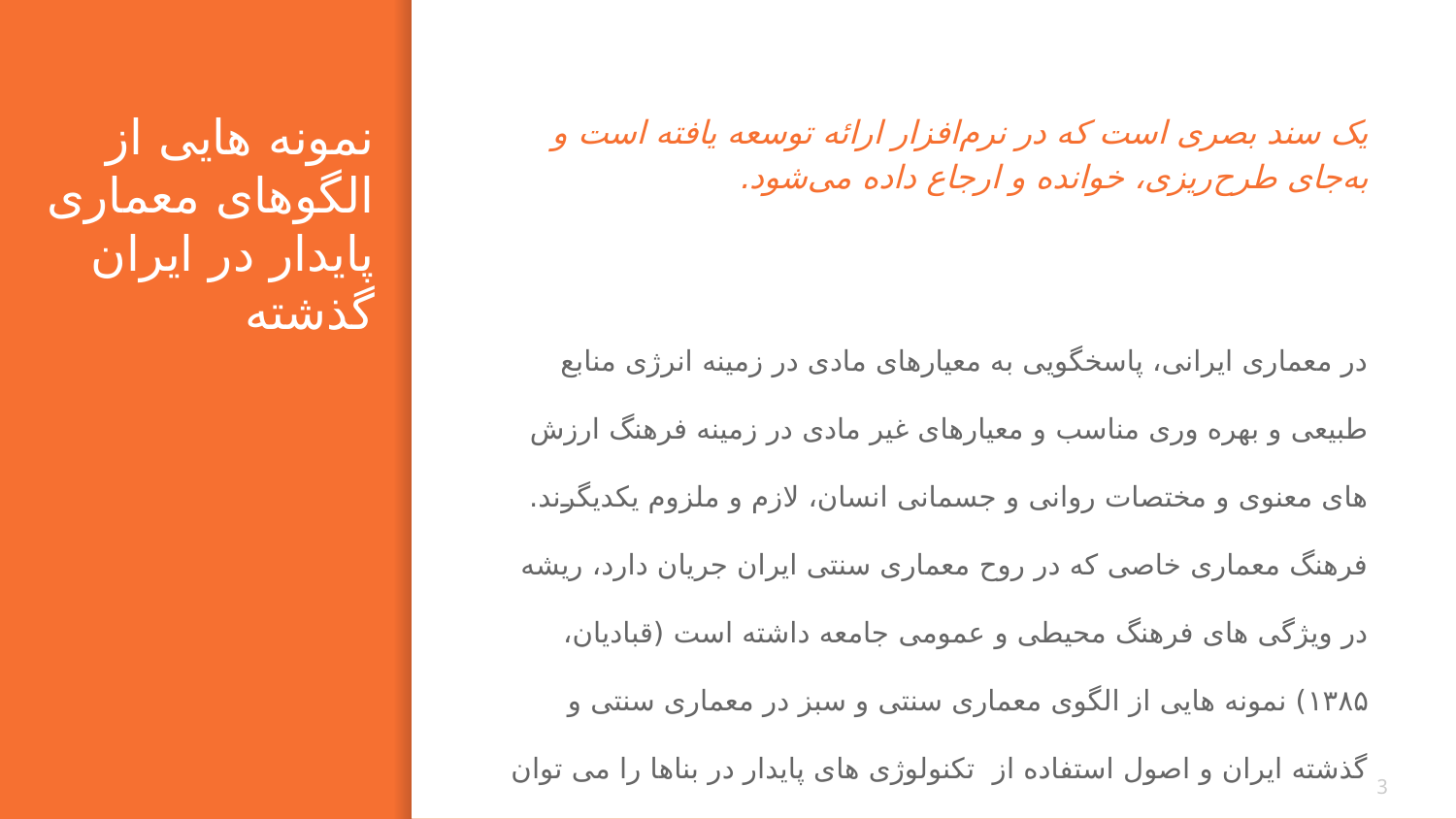

# نمونه هایی از الگوهای معماری پایدار در ایران گذشته
یک سند بصری است که در نرم‌افزار ارائه توسعه یافته است و به‌جای طرح‌ریزی، خوانده و ارجاع داده می‌شود.
در معماری ایرانی، پاسخگویی به معیارهای مادی در زمینه انرژی منابع طبیعی و بهره وری مناسب و معیارهای غیر مادی در زمینه فرهنگ ارزش های معنوی و مختصات روانی و جسمانی انسان، لازم و ملزوم یکدیگرند. فرهنگ معماری خاصی که در روح معماری سنتی ایران جریان دارد، ریشه در ویژگی های فرهنگ محیطی و عمومی جامعه داشته است (قبادیان، ۱۳۸۵) نمونه هایی از الگوی معماری سنتی و سبز در معماری سنتی و گذشته ایران و اصول استفاده از  تکنولوژی های پایدار در بناها را می توان در تصاویر زیر مشاهده نمود.
3